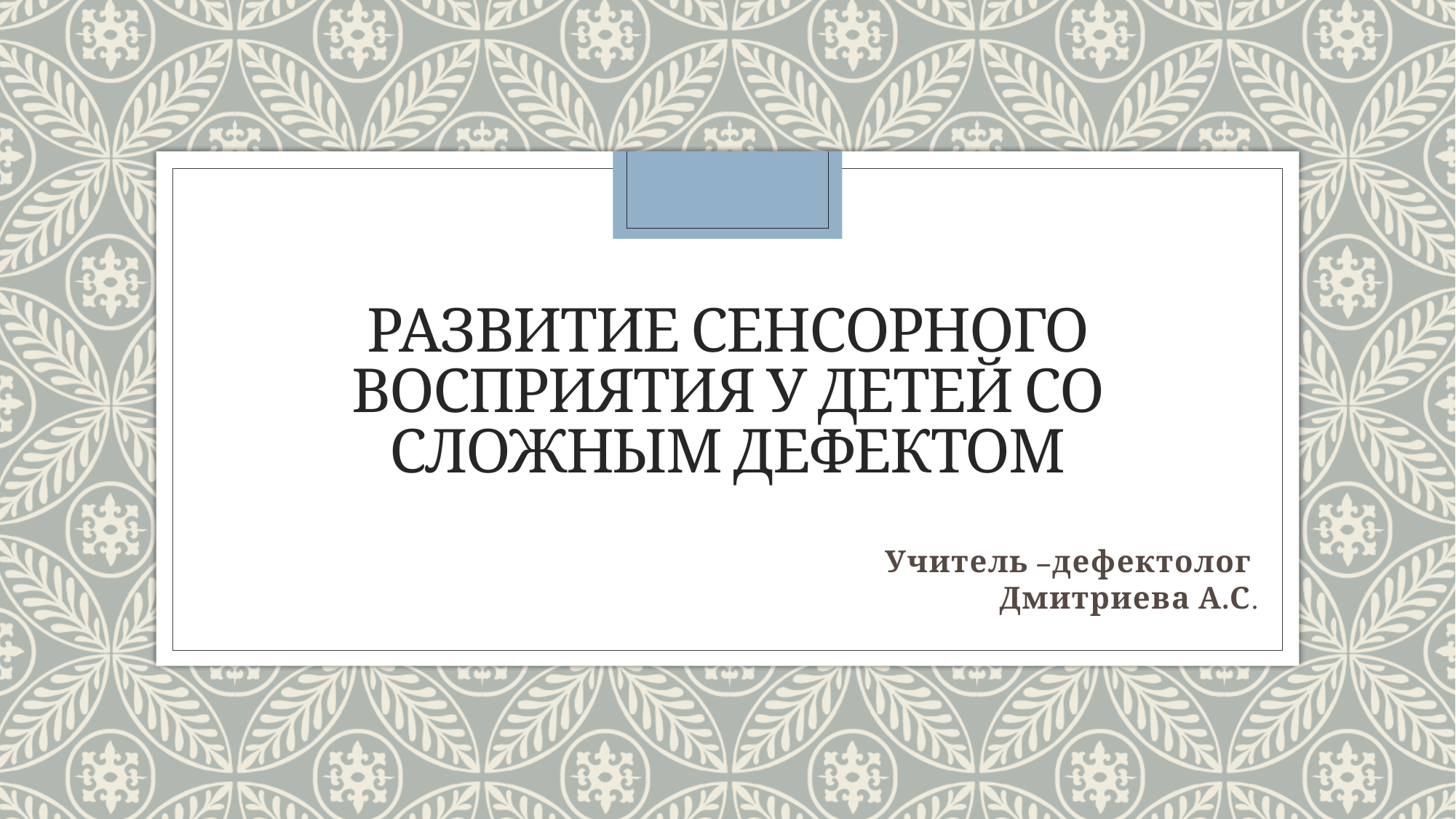

# Развитие сенсорного восприятия у детей со сложным дефектом
Учитель –дефектолог
Дмитриева А.С.